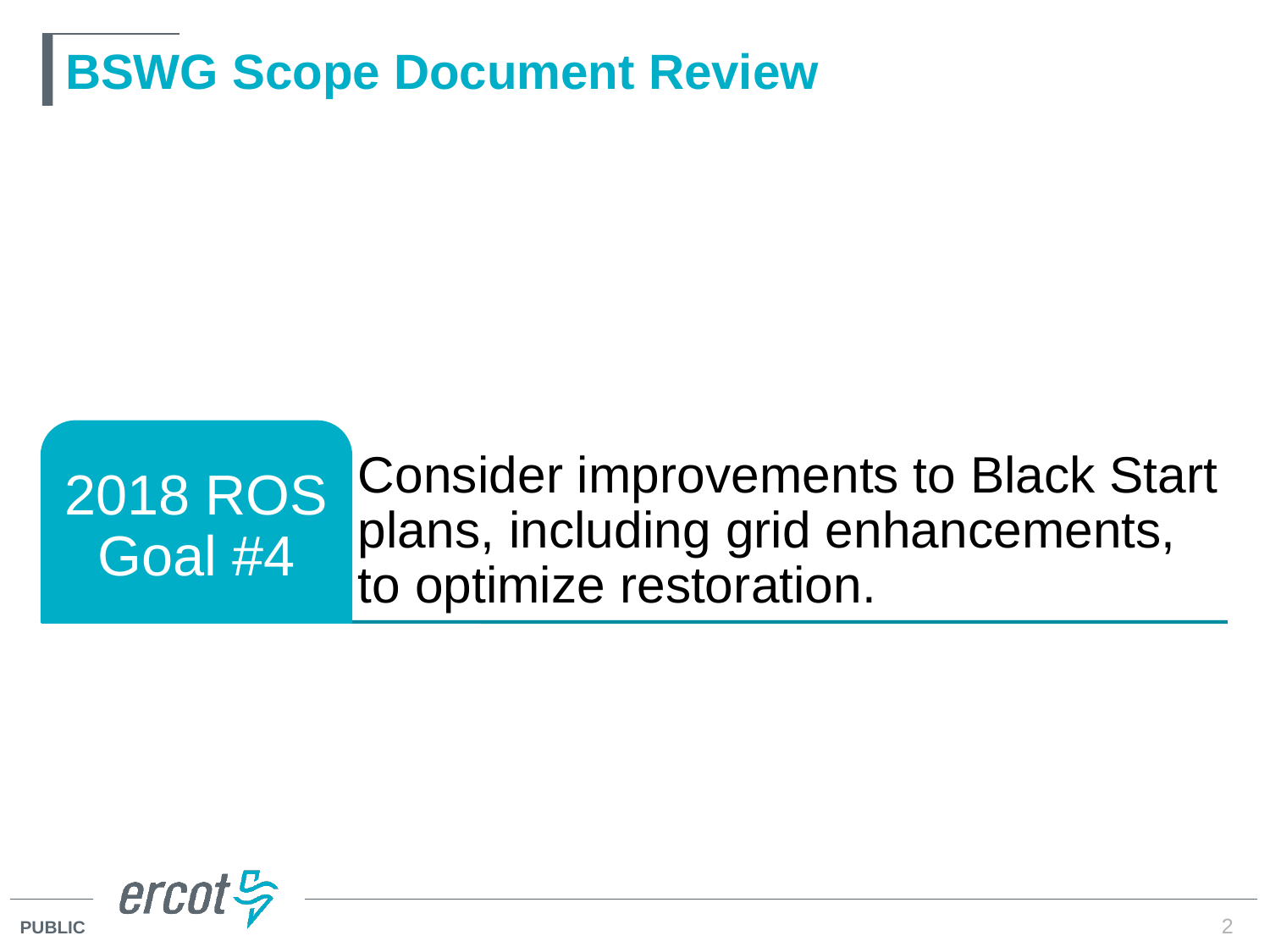

# BSWG Scope Document Review
Consider improvements to Black Start plans, including grid enhancements, to optimize restoration.
2018 ROS Goal #4
2